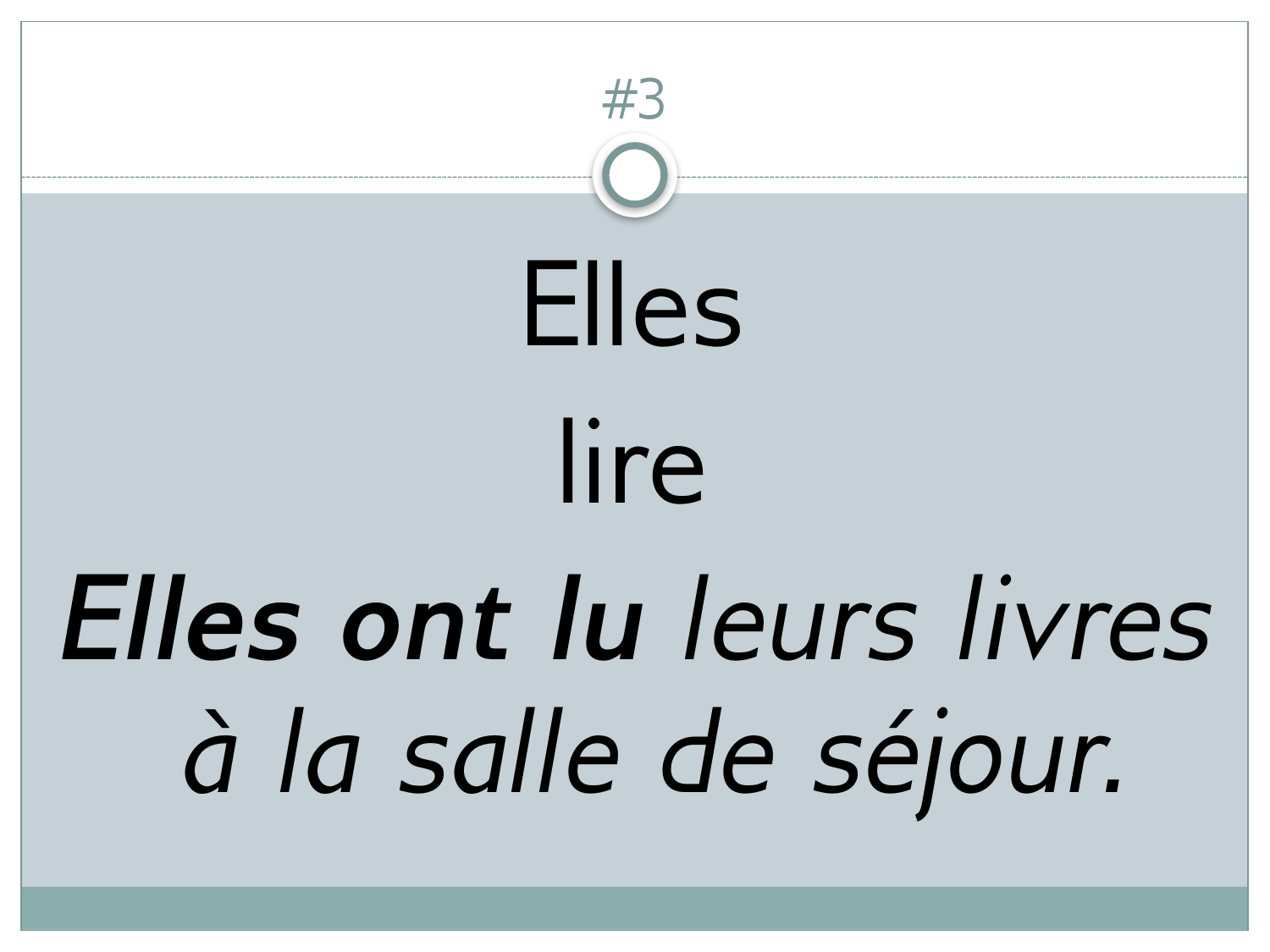

# #3
Elles
lire
Elles ont lu leurs livres à la salle de séjour.